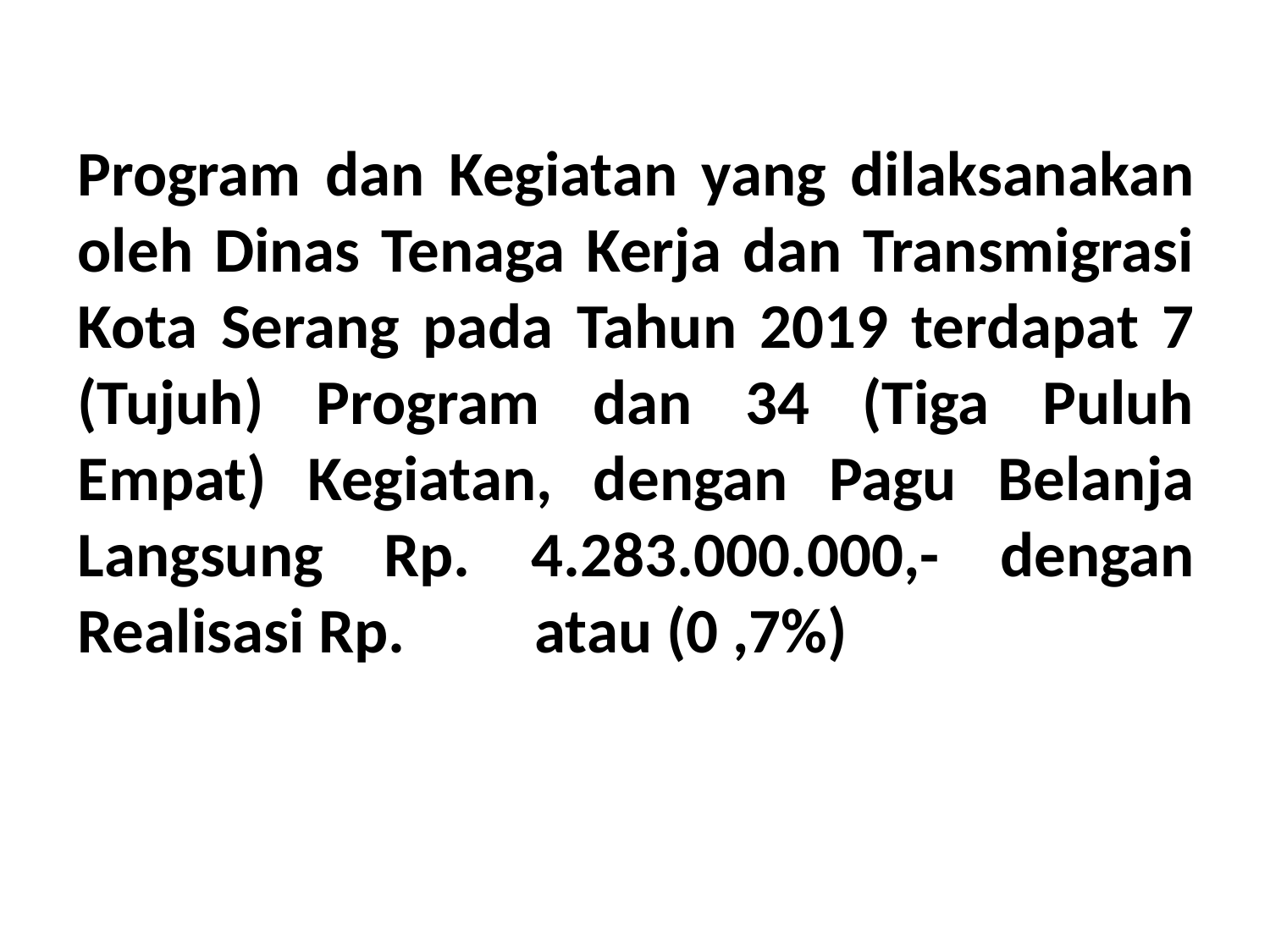

Program dan Kegiatan yang dilaksanakan oleh Dinas Tenaga Kerja dan Transmigrasi Kota Serang pada Tahun 2019 terdapat 7 (Tujuh) Program dan 34 (Tiga Puluh Empat) Kegiatan, dengan Pagu Belanja Langsung Rp. 4.283.000.000,- dengan Realisasi Rp.         atau (0 ,7%)